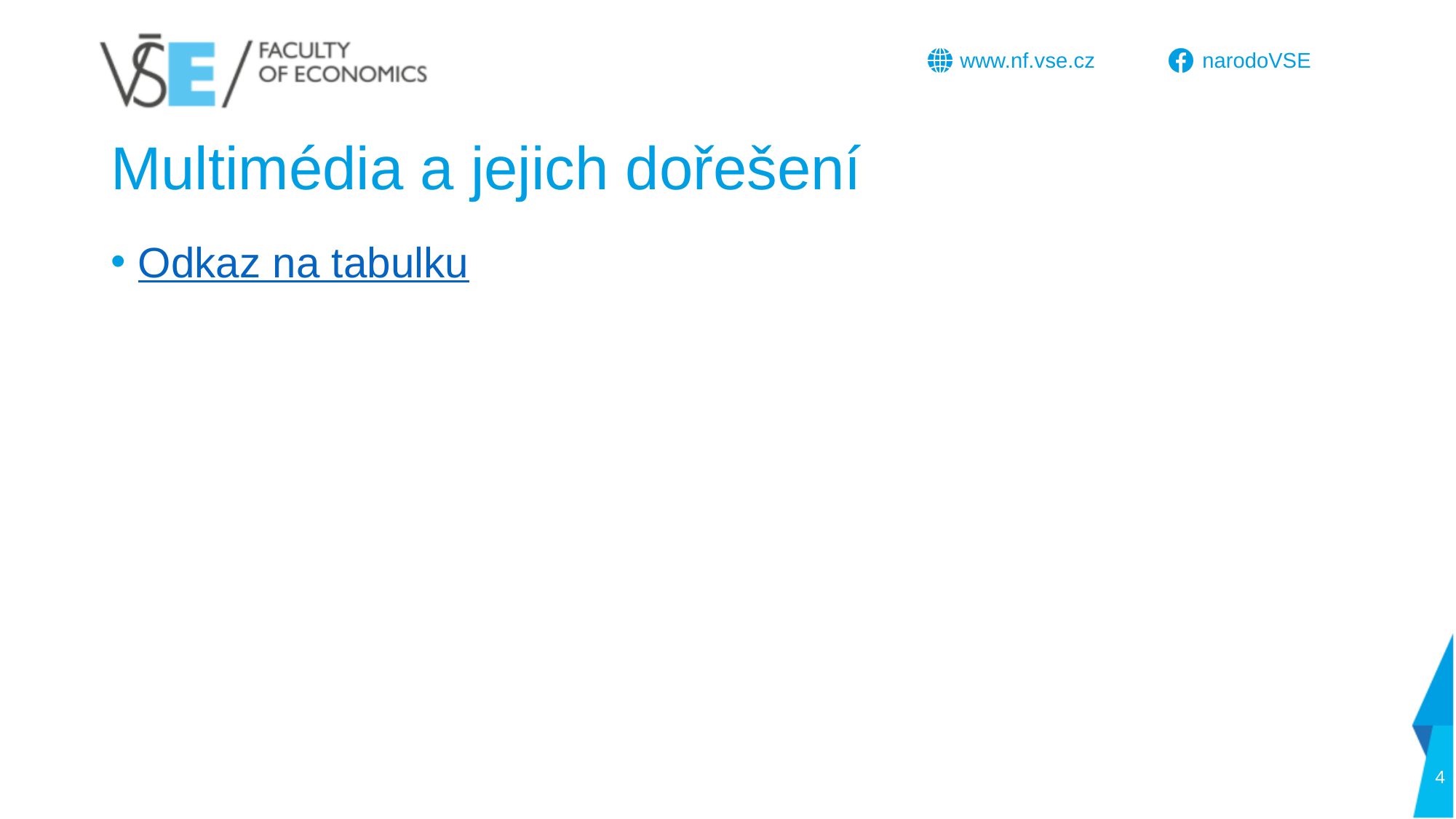

# Multimédia a jejich dořešení
Odkaz na tabulku